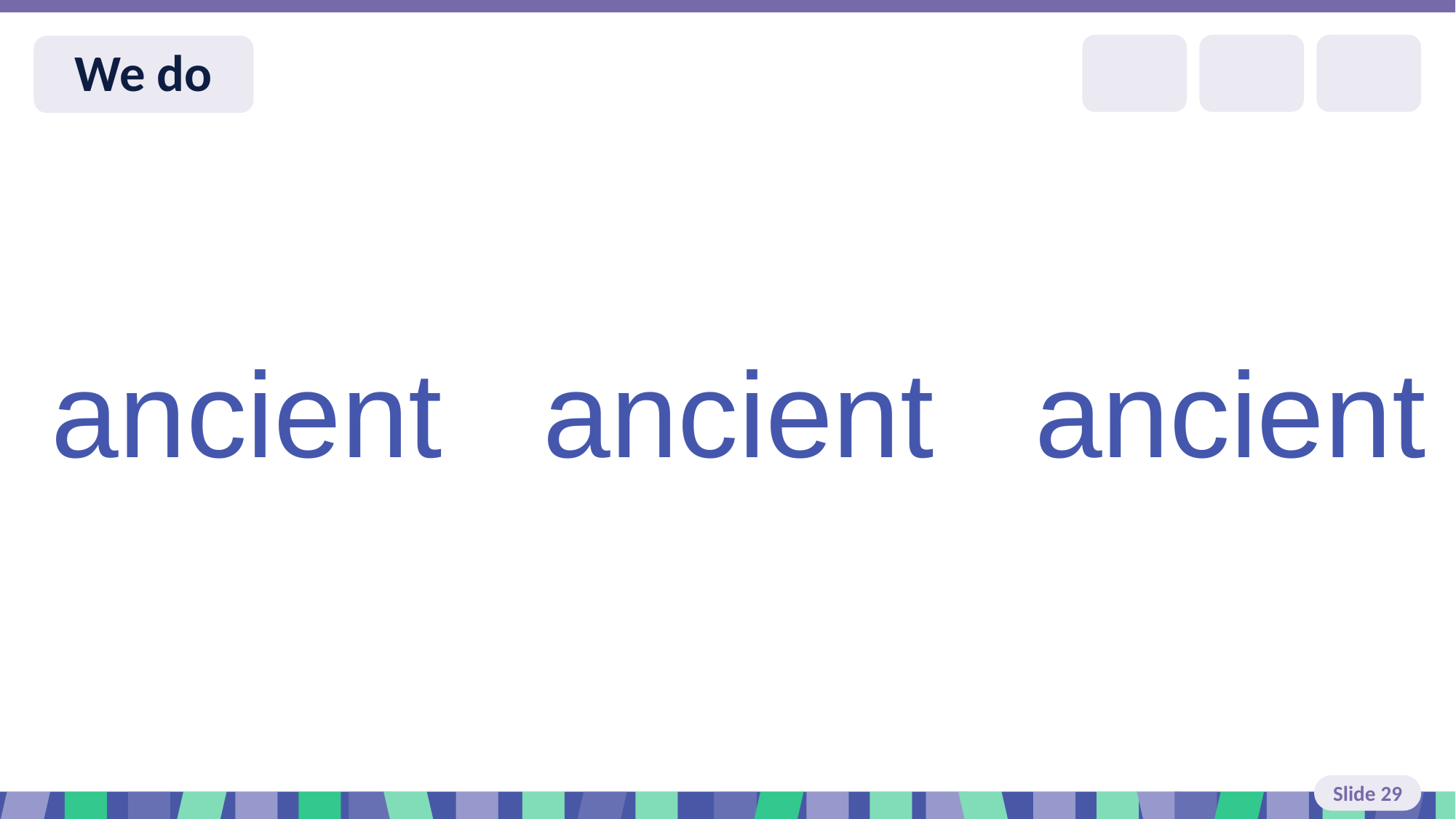

Slide 29 We do
ancient   ancient   ancient